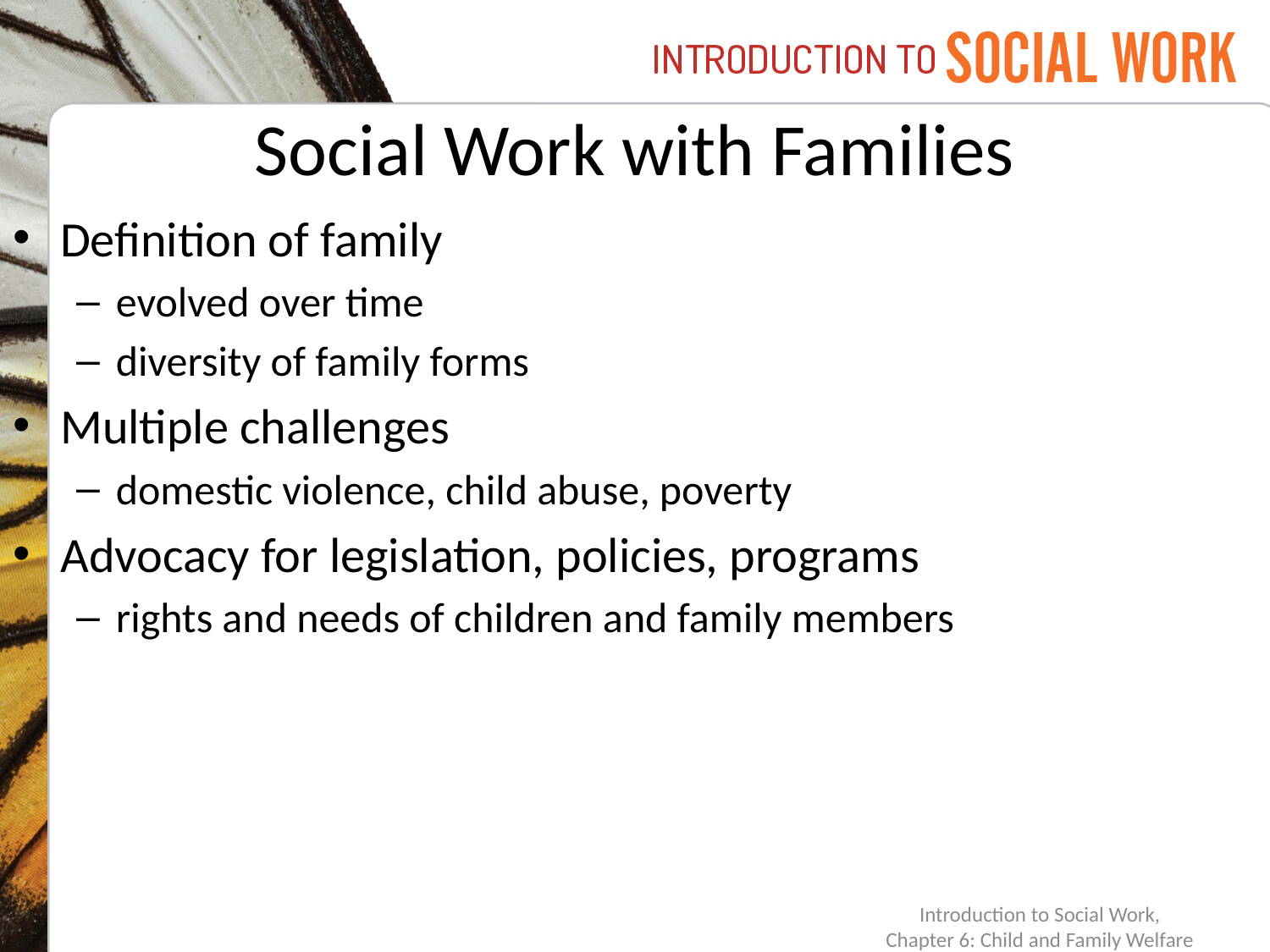

# Social Work with Families
Definition of family
evolved over time
diversity of family forms
Multiple challenges
domestic violence, child abuse, poverty
Advocacy for legislation, policies, programs
rights and needs of children and family members

Introduction to Social Work,
Chapter 6: Child and Family Welfare